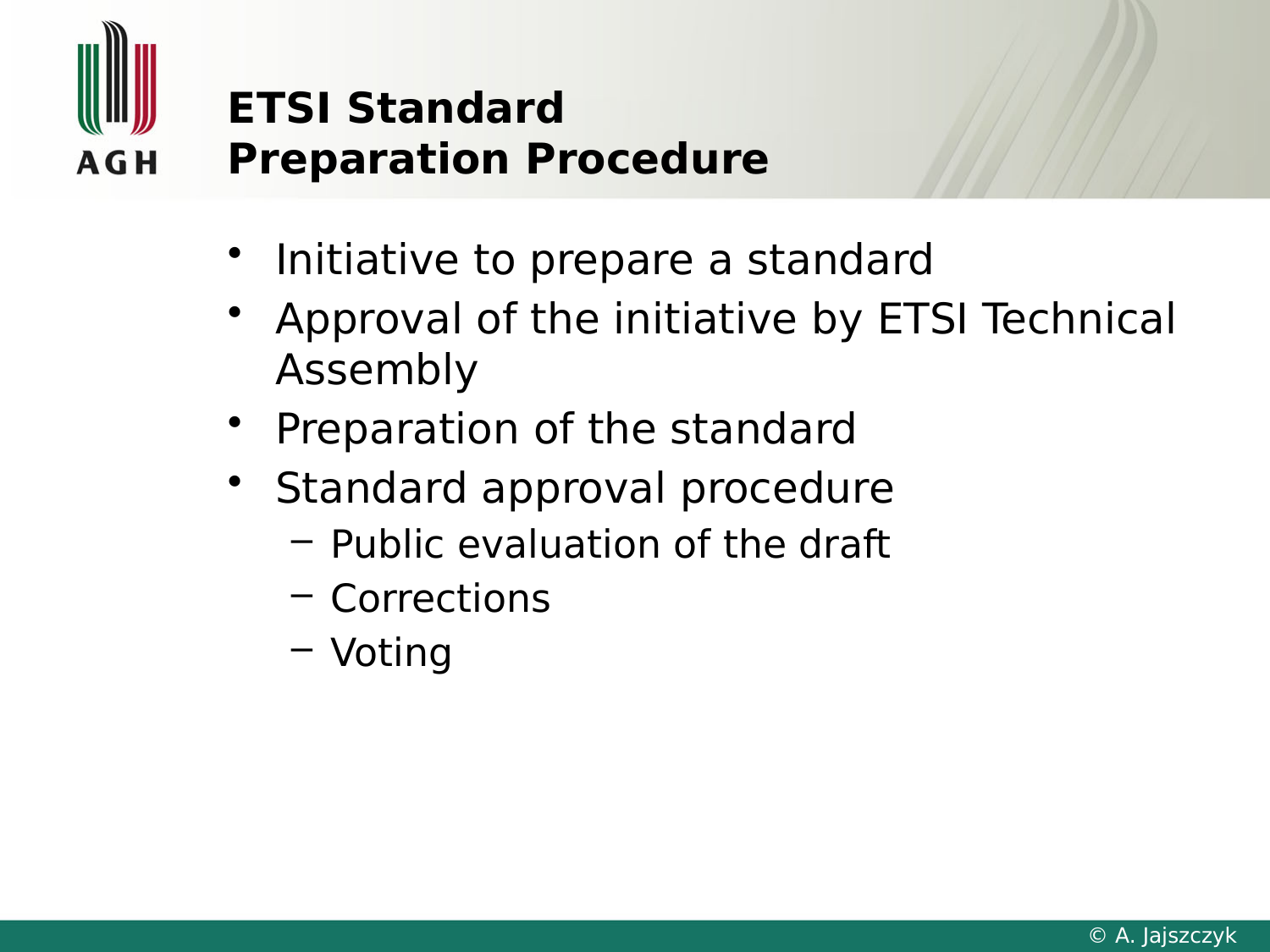

# ETSI Standard Preparation Procedure
Initiative to prepare a standard
Approval of the initiative by ETSI Technical Assembly
Preparation of the standard
Standard approval procedure
Public evaluation of the draft
Corrections
Voting